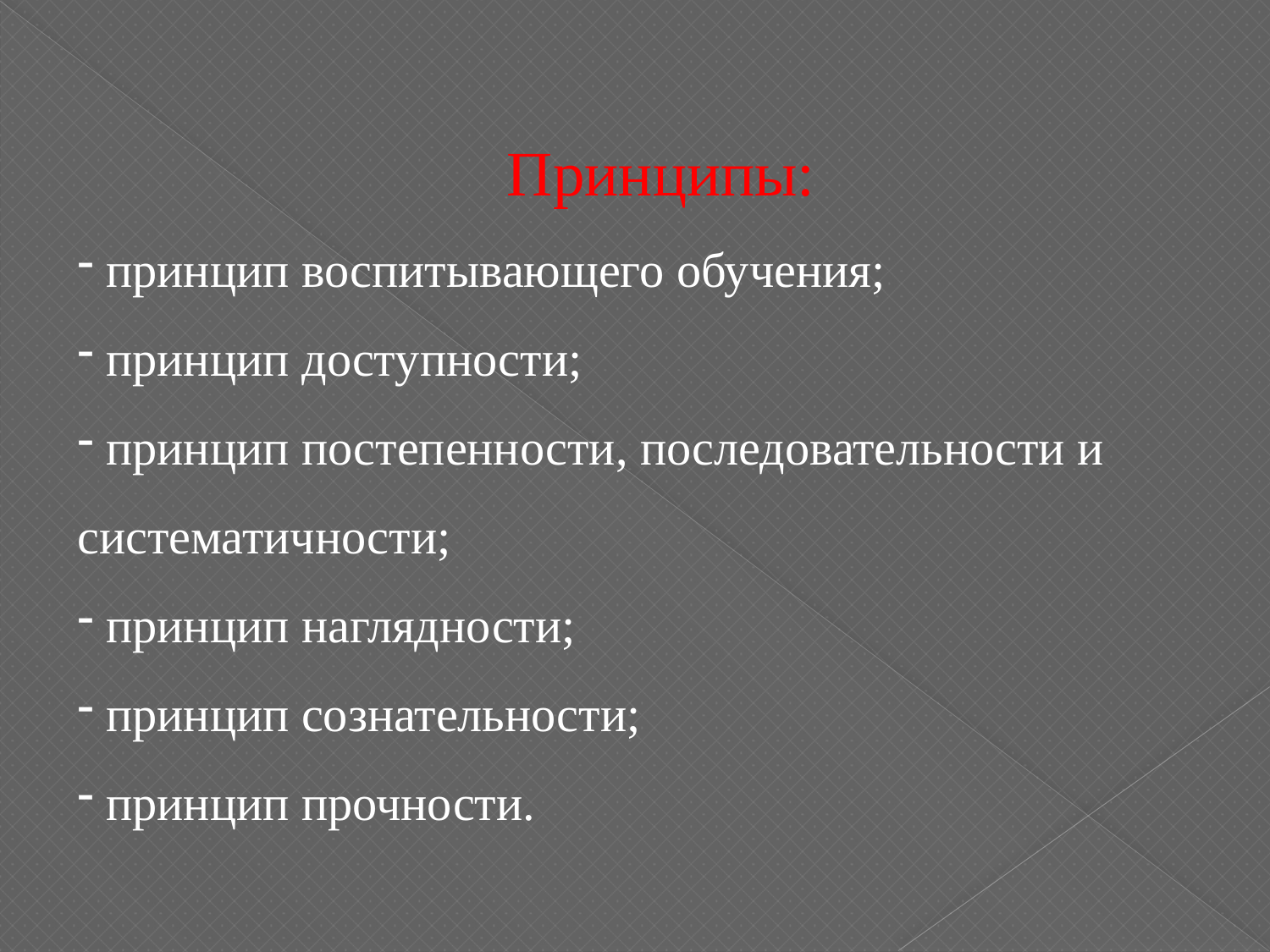

Принципы:
 принцип воспитывающего обучения;
 принцип доступности;
 принцип постепенности, последовательности и систематичности;
 принцип наглядности;
 принцип сознательности;
 принцип прочности.